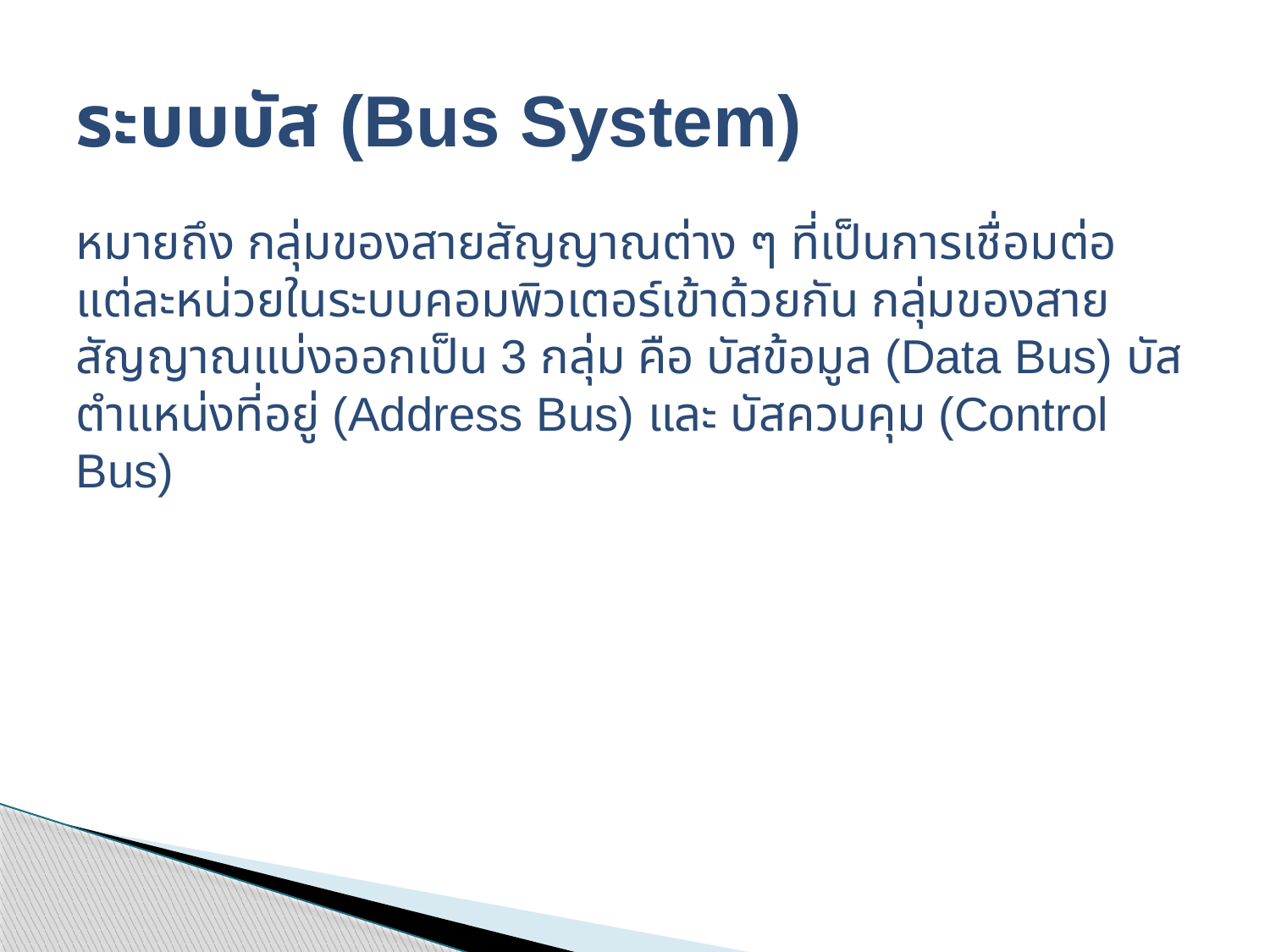

# ระบบบัส (Bus System)
หมายถึง กลุ่มของสายสัญญาณต่าง ๆ ที่เป็นการเชื่อมต่อแต่ละหน่วยในระบบคอมพิวเตอร์เข้าด้วยกัน กลุ่มของสายสัญญาณแบ่งออกเป็น 3 กลุ่ม คือ บัสข้อมูล (Data Bus) บัสตำแหน่งที่อยู่ (Address Bus) และ บัสควบคุม (Control Bus)